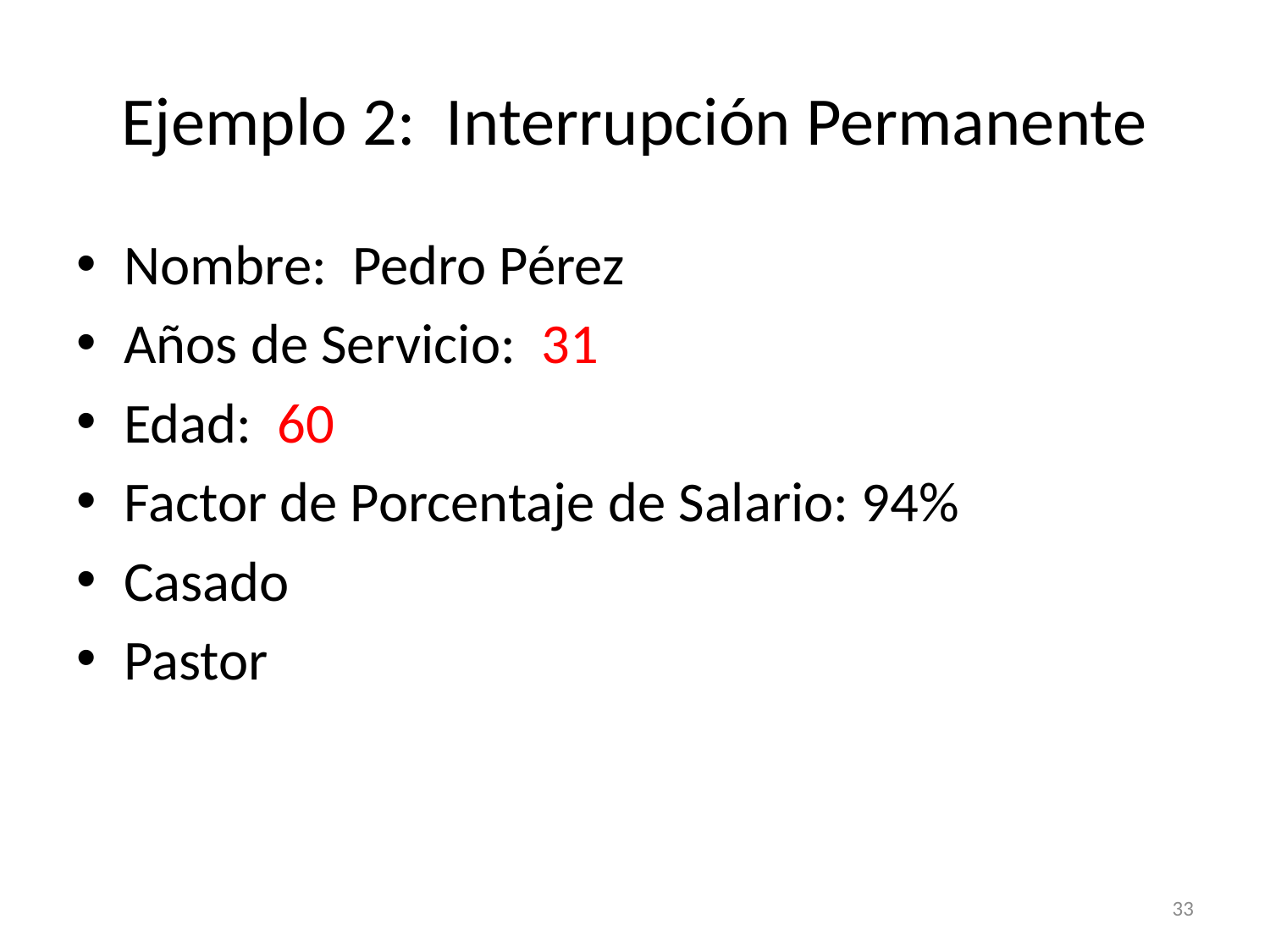

# Ejemplo 2:  Interrupción Permanente
Nombre:  Pedro Pérez
Años de Servicio:  31
Edad:  60
Factor de Porcentaje de Salario: 94%
Casado
Pastor

33